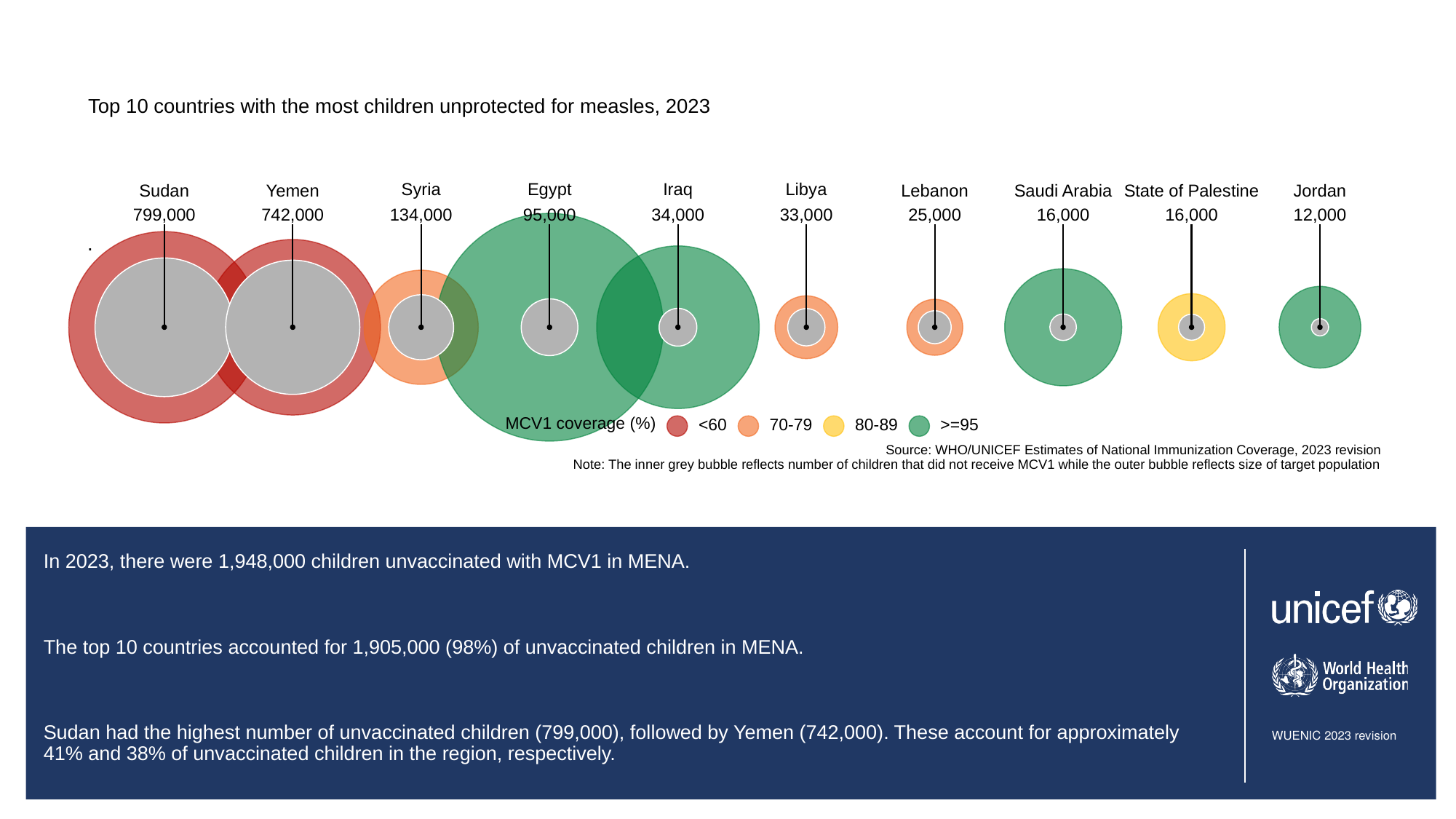

Top 10 countries with the most children unprotected for measles, 2023

Syria
Egypt
Libya
Iraq
Sudan
Saudi Arabia
State of Palestine
Jordan
Yemen
Lebanon

799,000
742,000
134,000
95,000
34,000
33,000
25,000
16,000
16,000
12,000

.

MCV1 coverage (%)
<60
70-79
80-89
>=95
Source: WHO/UNICEF Estimates of National Immunization Coverage, 2023 revision
Note: The inner grey bubble reflects number of children that did not receive MCV1 while the outer bubble reflects size of target population
# In 2023, there were 1,948,000 children unvaccinated with MCV1 in MENA.

The top 10 countries accounted for 1,905,000 (98%) of unvaccinated children in MENA.

Sudan had the highest number of unvaccinated children (799,000), followed by Yemen (742,000). These account for approximately 41% and 38% of unvaccinated children in the region, respectively.

Absolute numbers of un- and undervaccinated children is driven by a combination of birth cohort size and programme performance, as such, large birth cohort countries may have a large number of zero-dose children despite higher coverage than other countries.